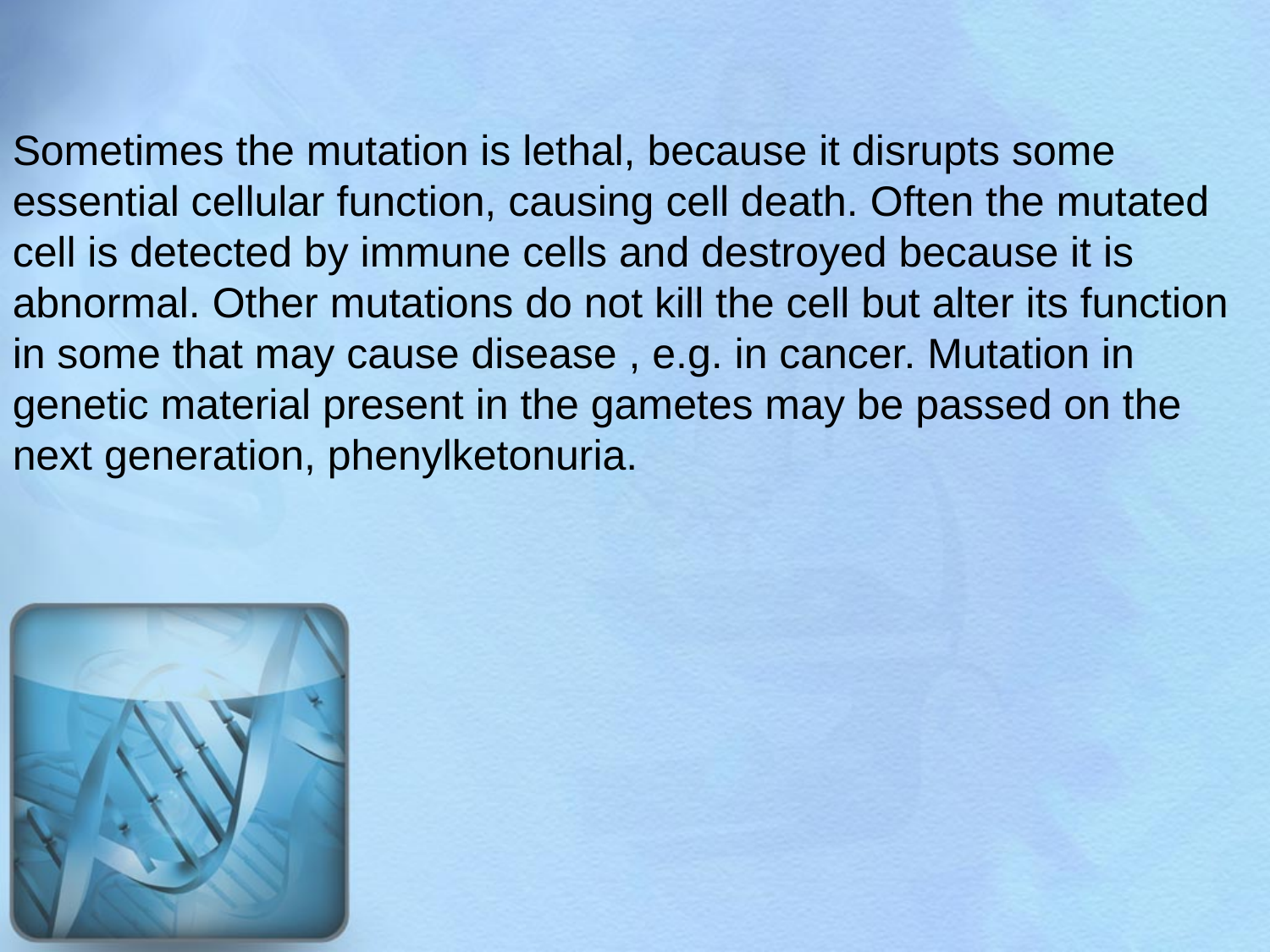

Sometimes the mutation is lethal, because it disrupts some essential cellular function, causing cell death. Often the mutated cell is detected by immune cells and destroyed because it is abnormal. Other mutations do not kill the cell but alter its function in some that may cause disease , e.g. in cancer. Mutation in genetic material present in the gametes may be passed on the next generation, phenylketonuria.